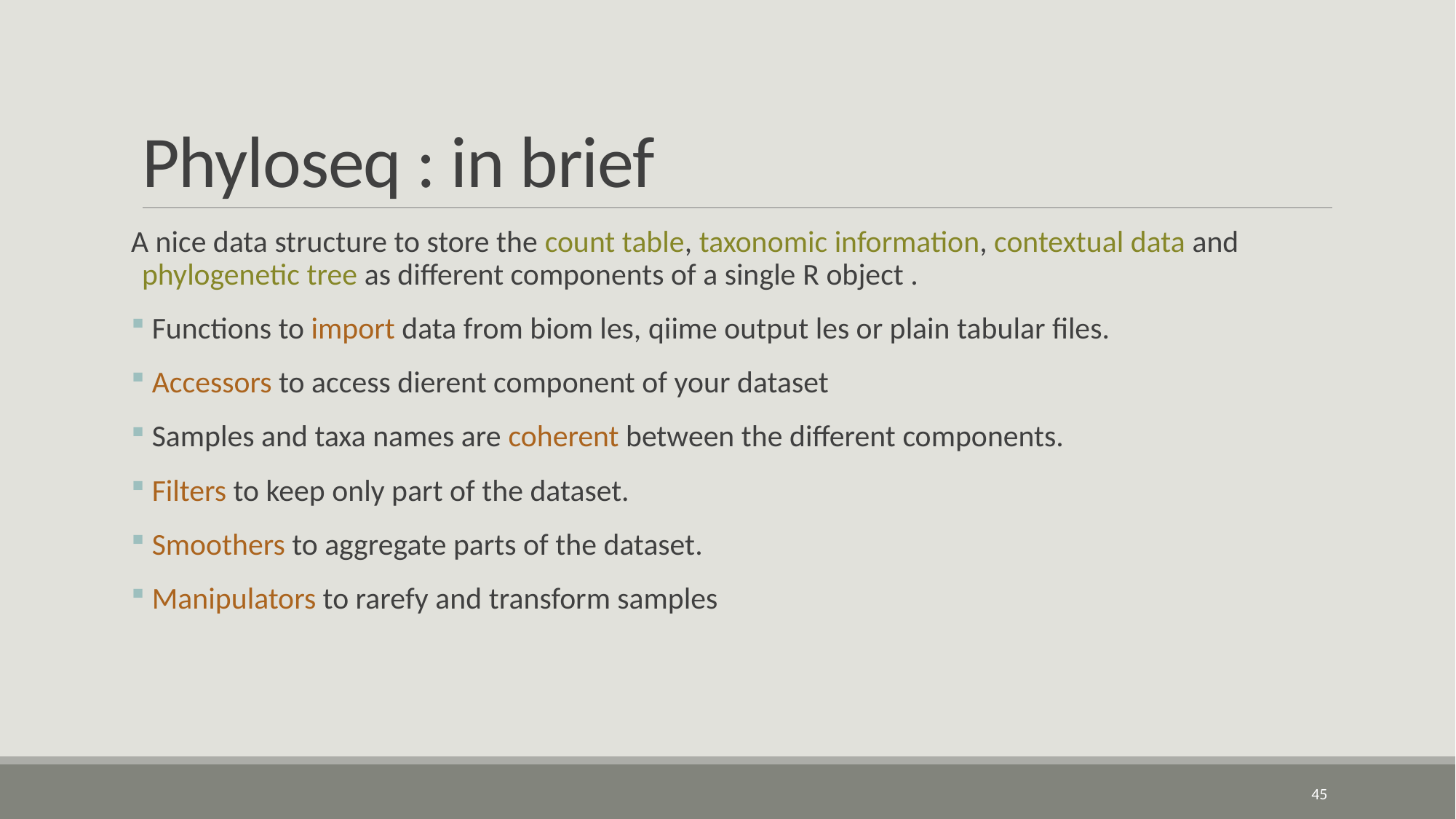

# Phyloseq : in brief
A nice data structure to store the count table, taxonomic information, contextual data and phylogenetic tree as different components of a single R object .
 Functions to import data from biom les, qiime output les or plain tabular files.
 Accessors to access dierent component of your dataset
 Samples and taxa names are coherent between the different components.
 Filters to keep only part of the dataset.
 Smoothers to aggregate parts of the dataset.
 Manipulators to rarefy and transform samples
45